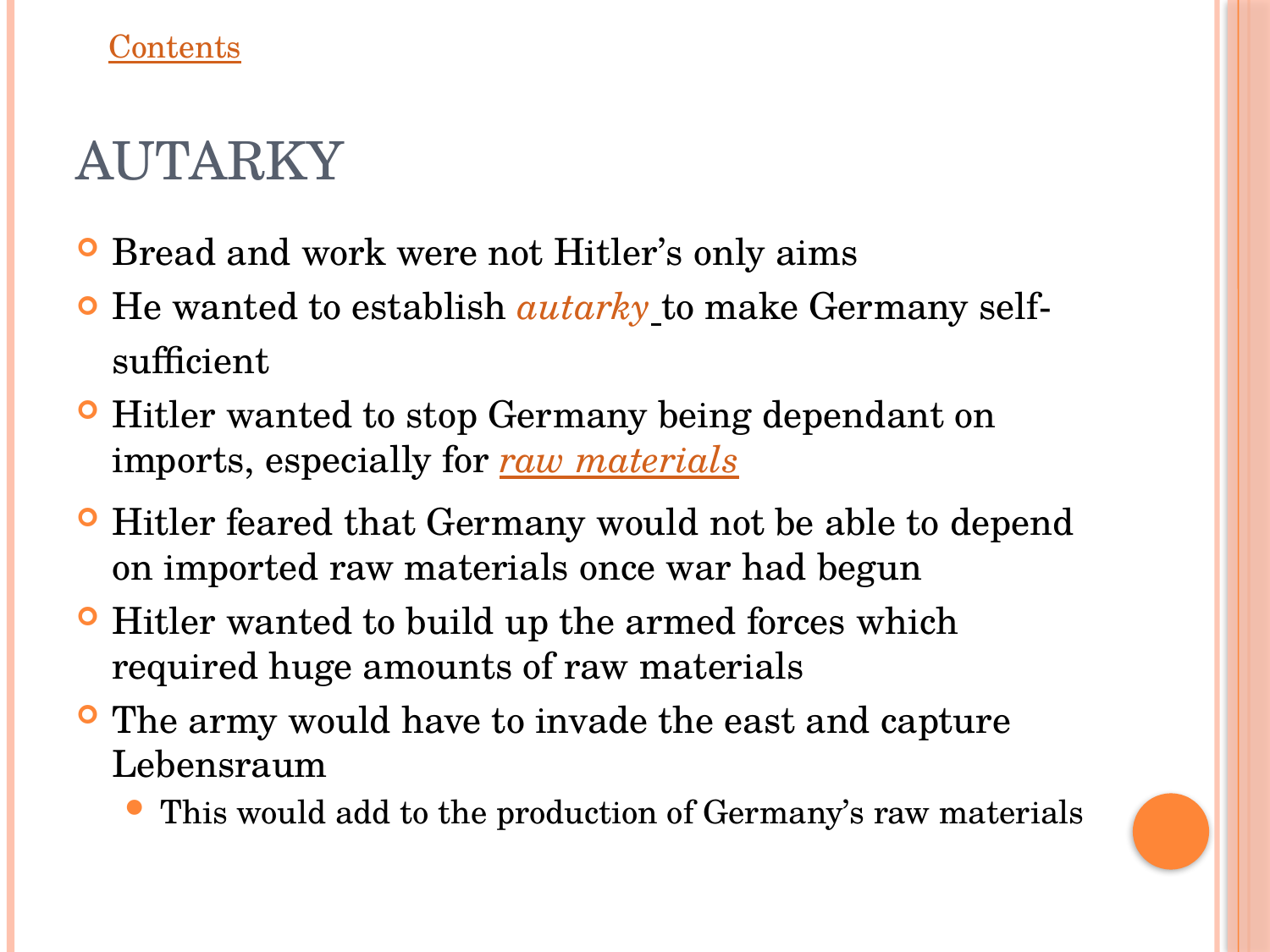

# Autarky
Bread and work were not Hitler’s only aims
He wanted to establish autarky to make Germany self-sufficient
Hitler wanted to stop Germany being dependant on imports, especially for raw materials
Hitler feared that Germany would not be able to depend on imported raw materials once war had begun
Hitler wanted to build up the armed forces which required huge amounts of raw materials
The army would have to invade the east and capture Lebensraum
This would add to the production of Germany’s raw materials